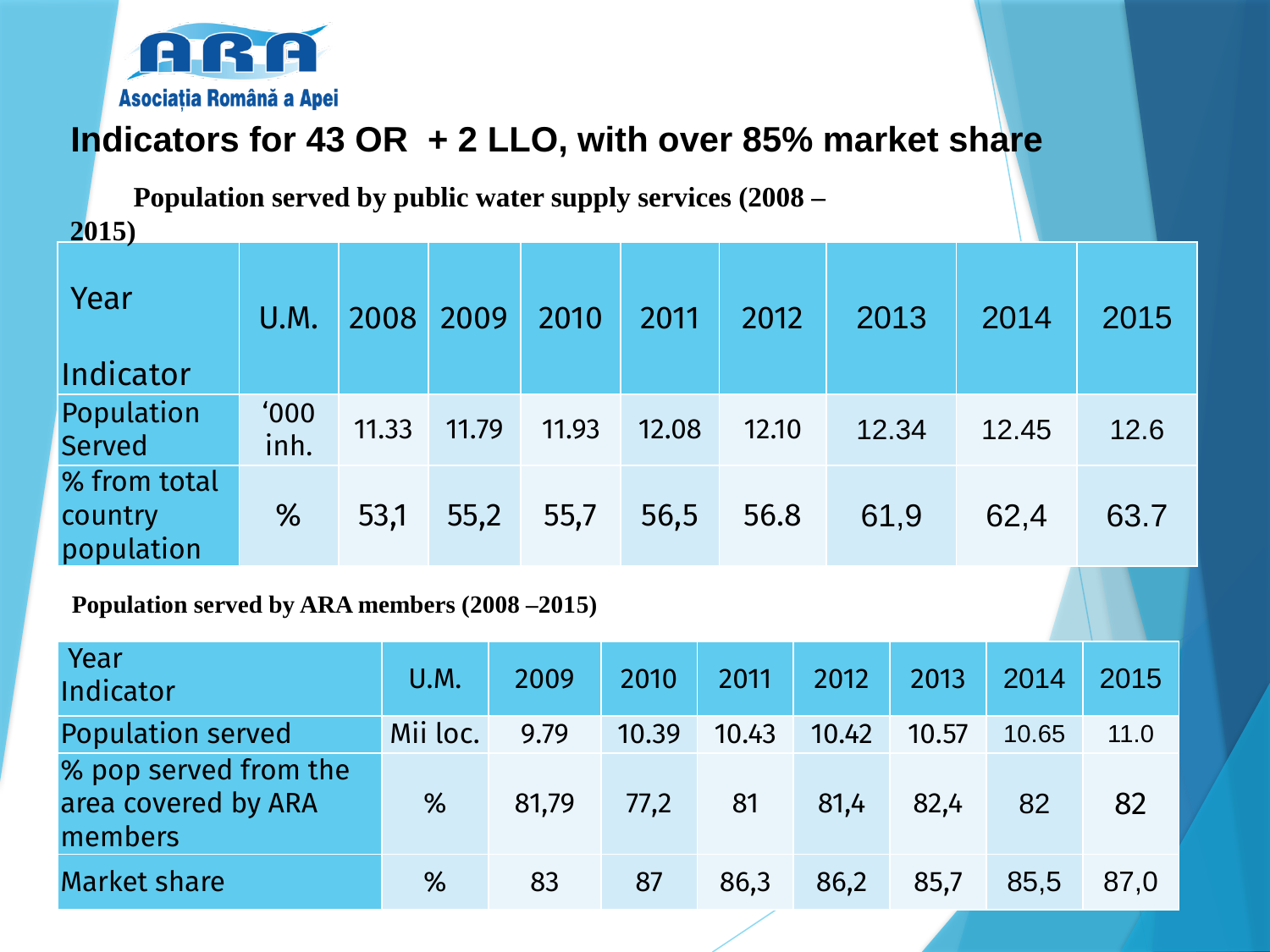

Indicators for 43 OR  + 2 LLO, with over 85% market share
Population served by public water supply services (2008 –2015)

| Year Indicator | U.M. | 2008 | 2009 | 2010 | 2011 | 2012 | 2013 | 2014 | 2015 |
| --- | --- | --- | --- | --- | --- | --- | --- | --- | --- |
| Population Served | ‘000 inh. | 11.33 | 11.79 | 11.93 | 12.08 | 12.10 | 12.34 | 12.45 | 12.6 |
| % from total country population | % | 53,1 | 55,2 | 55,7 | 56,5 | 56.8 | 61,9 | 62,4 | 63.7 |
Population served by ARA members (2008 –2015)

| Year Indicator | U.M. | 2009 | 2010 | 2011 | 2012 | 2013 | 2014 | 2015 |
| --- | --- | --- | --- | --- | --- | --- | --- | --- |
| Population served | Mii loc. | 9.79 | 10.39 | 10.43 | 10.42 | 10.57 | 10.65 | 11.0 |
| % pop served from the area covered by ARA members | % | 81,79 | 77,2 | 81 | 81,4 | 82,4 | 82 | 82 |
| Market share | % | 83 | 87 | 86,3 | 86,2 | 85,7 | 85,5 | 87,0 |